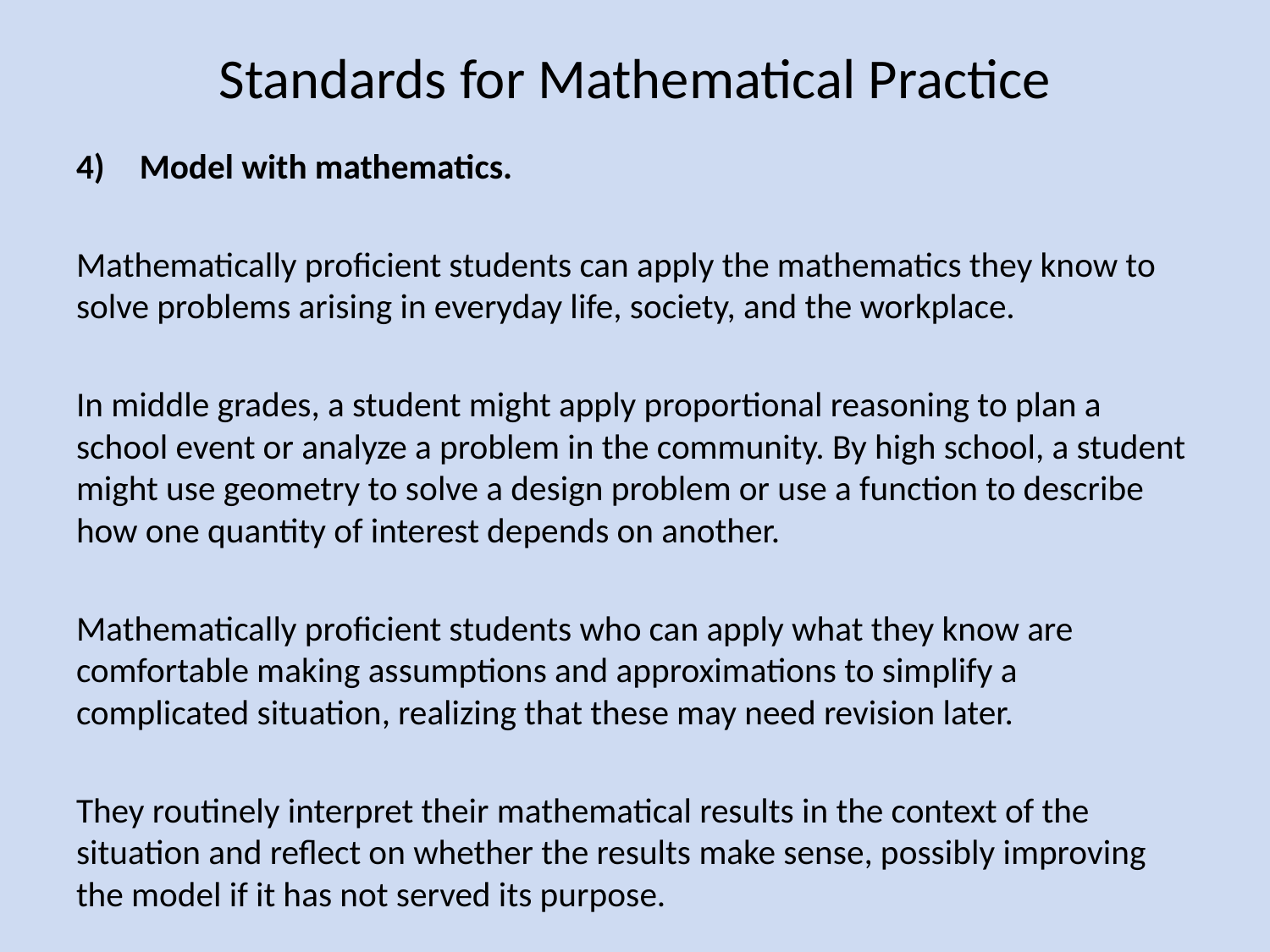

# Standards for Mathematical Practice
Model with mathematics.

Mathematically proficient students can apply the mathematics they know to solve problems arising in everyday life, society, and the workplace.

In middle grades, a student might apply proportional reasoning to plan a school event or analyze a problem in the community. By high school, a student might use geometry to solve a design problem or use a function to describe how one quantity of interest depends on another.

Mathematically proficient students who can apply what they know are comfortable making assumptions and approximations to simplify a complicated situation, realizing that these may need revision later.

They routinely interpret their mathematical results in the context of the situation and reflect on whether the results make sense, possibly improving the model if it has not served its purpose.